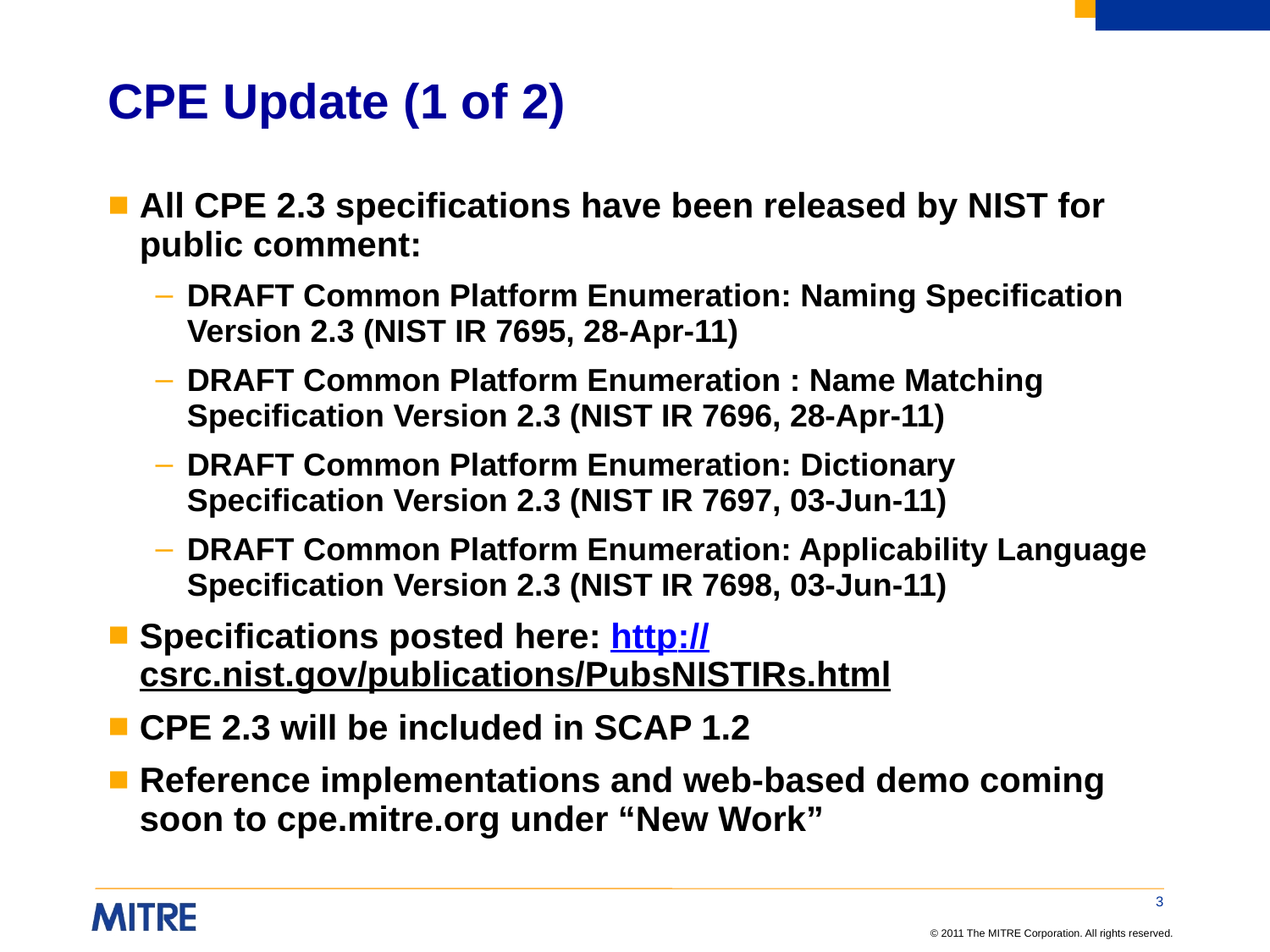

# CPE Update (1 of 2)
All CPE 2.3 specifications have been released by NIST for public comment:
DRAFT Common Platform Enumeration: Naming Specification Version 2.3 (NIST IR 7695, 28-Apr-11)
DRAFT Common Platform Enumeration : Name Matching Specification Version 2.3 (NIST IR 7696, 28-Apr-11)
DRAFT Common Platform Enumeration: Dictionary Specification Version 2.3 (NIST IR 7697, 03-Jun-11)
DRAFT Common Platform Enumeration: Applicability Language Specification Version 2.3 (NIST IR 7698, 03-Jun-11)
Specifications posted here: http://csrc.nist.gov/publications/PubsNISTIRs.html
CPE 2.3 will be included in SCAP 1.2
Reference implementations and web-based demo coming soon to cpe.mitre.org under “New Work”
3